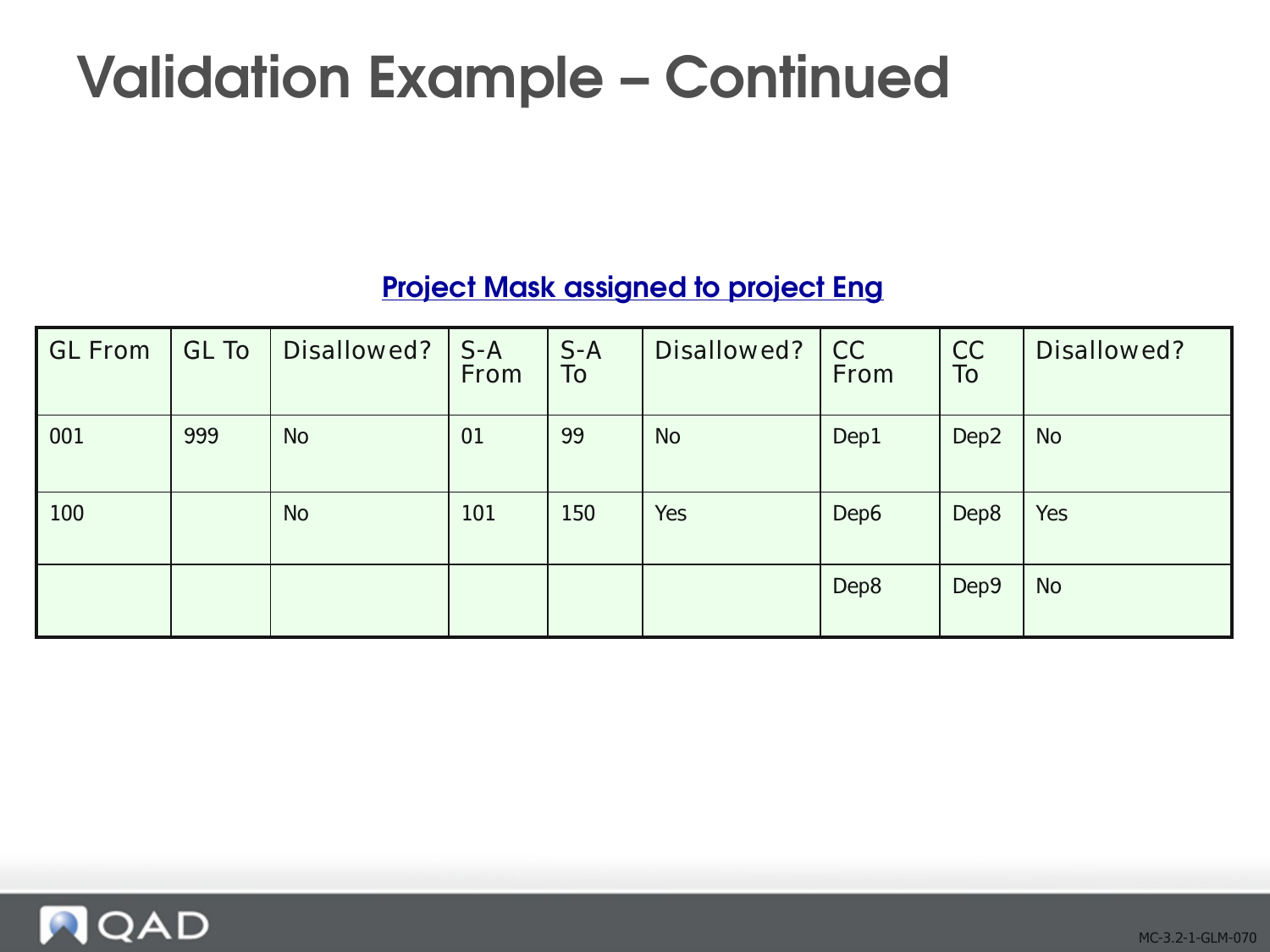

# Validation Example – Continued
Project Mask assigned to project Eng
| GL From | GL To | Disallowed? | S-A From | S-A To | Disallowed? | CC From | CC To | Disallowed? |
| --- | --- | --- | --- | --- | --- | --- | --- | --- |
| 001 | 999 | No | 01 | 99 | No | Dep1 | Dep2 | No |
| 100 |  | No | 101 | 150 | Yes | Dep6 | Dep8 | Yes |
|  |  |  |  |  |  | Dep8 | Dep9 | No |
MC-3.2-1-GLM-070